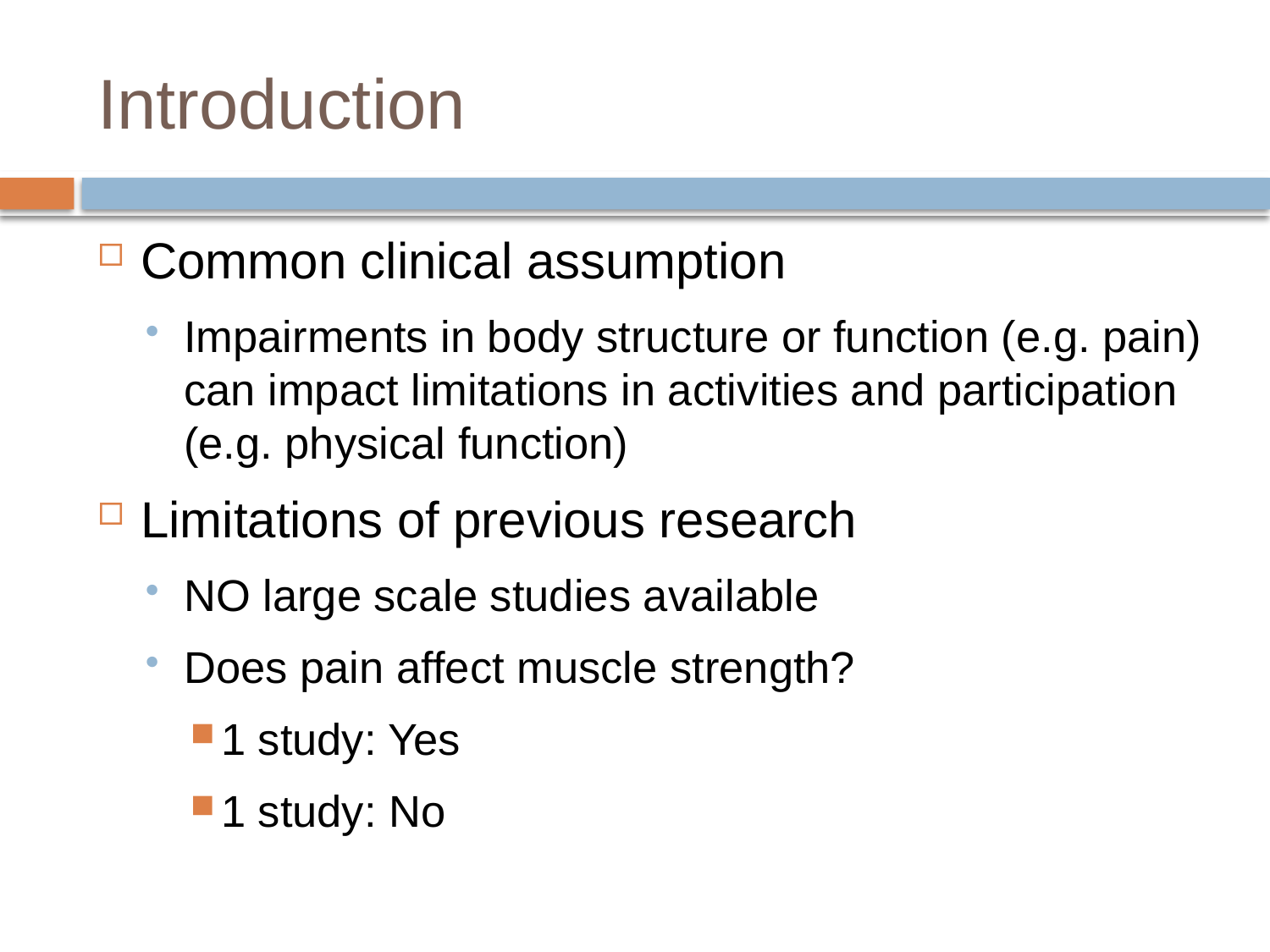

# Introduction
Common clinical assumption
Impairments in body structure or function (e.g. pain) can impact limitations in activities and participation (e.g. physical function)
Limitations of previous research
NO large scale studies available
Does pain affect muscle strength?
1 study: Yes
1 study: No